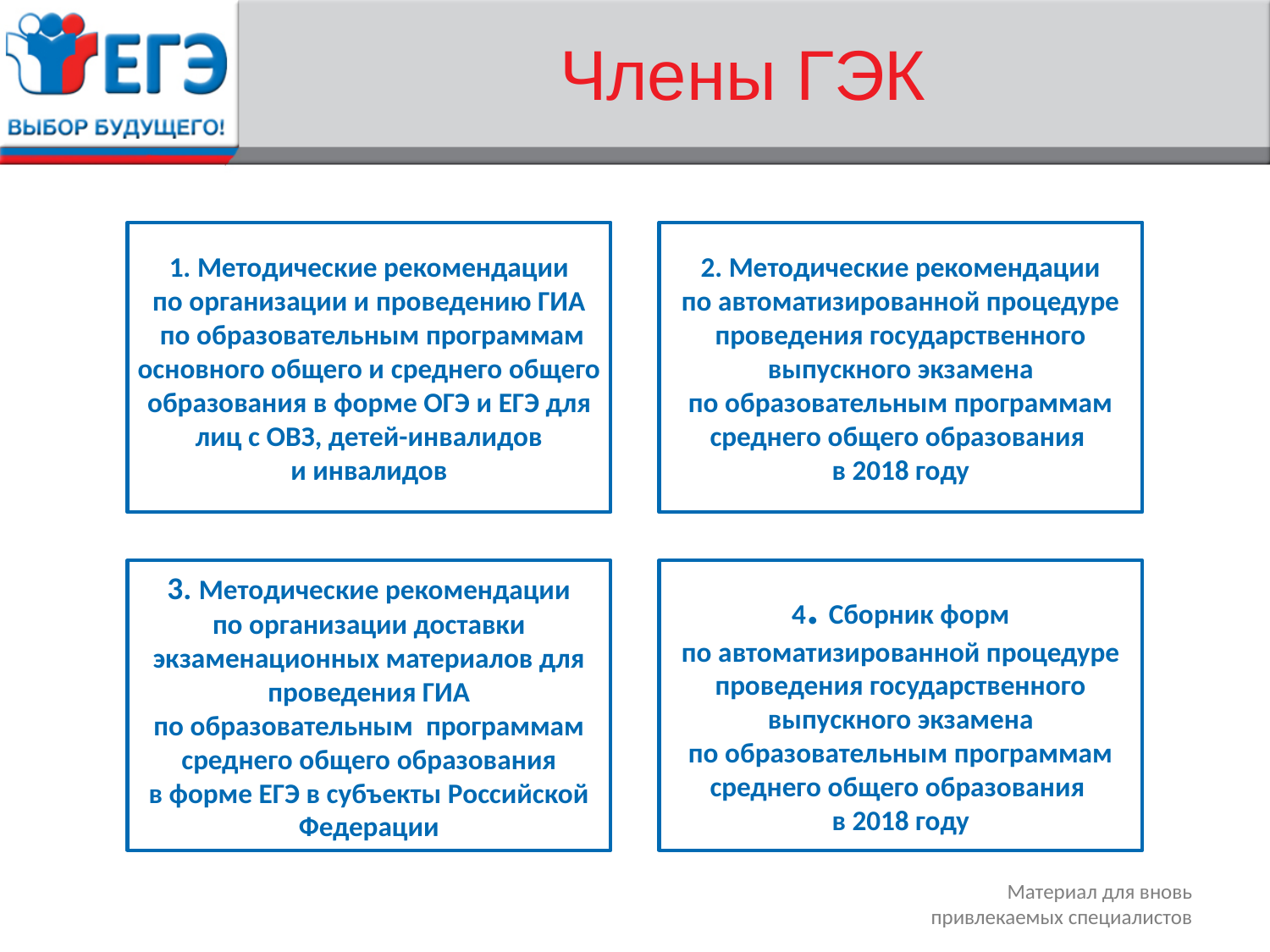

# Члены ГЭК
1. Методические рекомендации
по организации и проведению ГИА  по образовательным программам основного общего и среднего общего образования в форме ОГЭ и ЕГЭ для лиц с ОВЗ, детей-инвалидов и инвалидов
2. Методические рекомендации
по автоматизированной процедуре проведения государственного выпускного экзамена по образовательным программам среднего общего образования
в 2018 году
3. Методические рекомендации
по организации доставки экзаменационных материалов для проведения ГИА по образовательным  программам среднего общего образования в форме ЕГЭ в субъекты Российской Федерации
4. Сборник форм по автоматизированной процедуре проведения государственного выпускного экзамена по образовательным программам среднего общего образования
в 2018 году